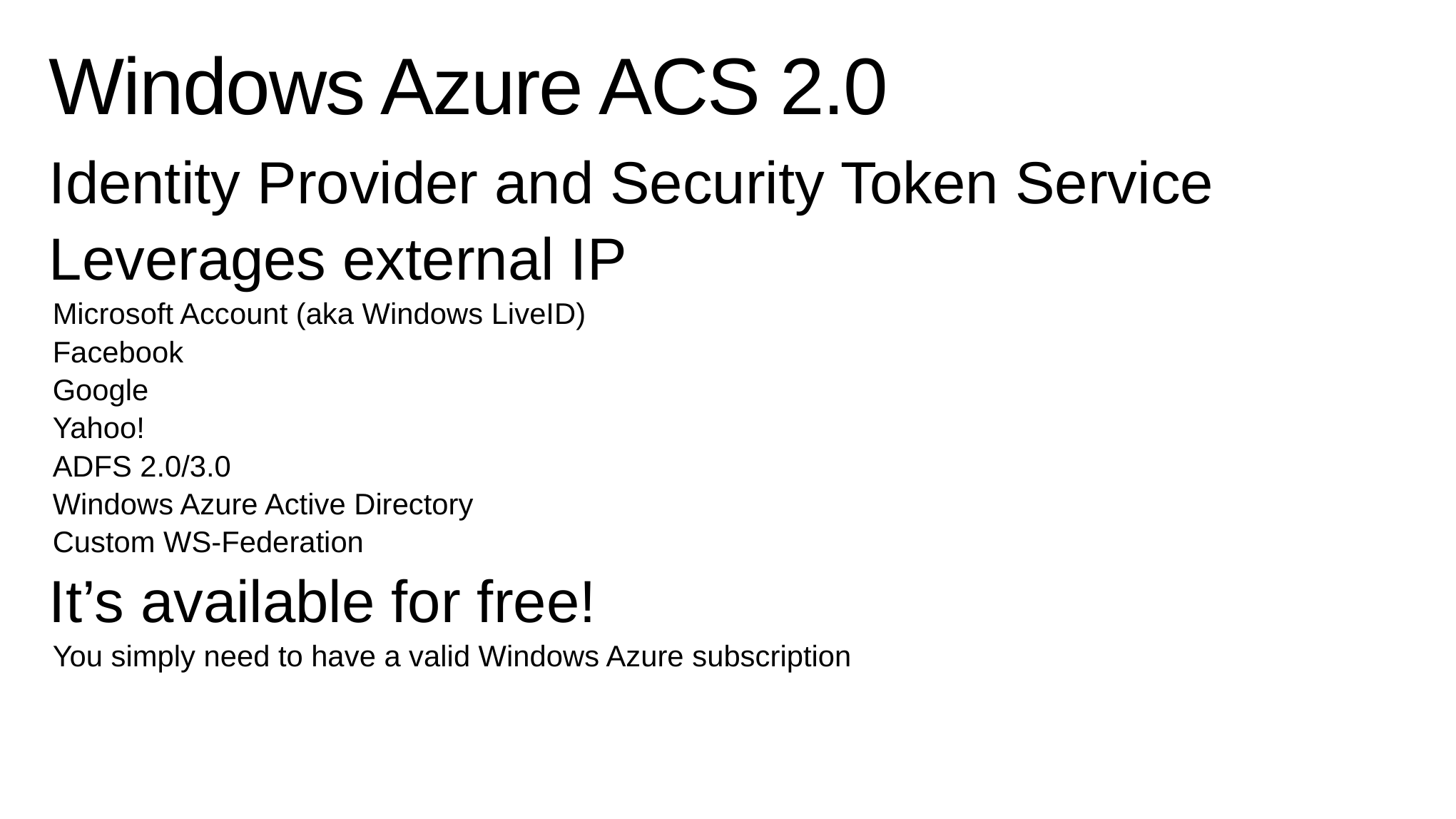

# Windows Azure ACS 2.0
Identity Provider and Security Token Service
Leverages external IP
Microsoft Account (aka Windows LiveID)
Facebook
Google
Yahoo!
ADFS 2.0/3.0
Windows Azure Active Directory
Custom WS-Federation
It’s available for free!
You simply need to have a valid Windows Azure subscription